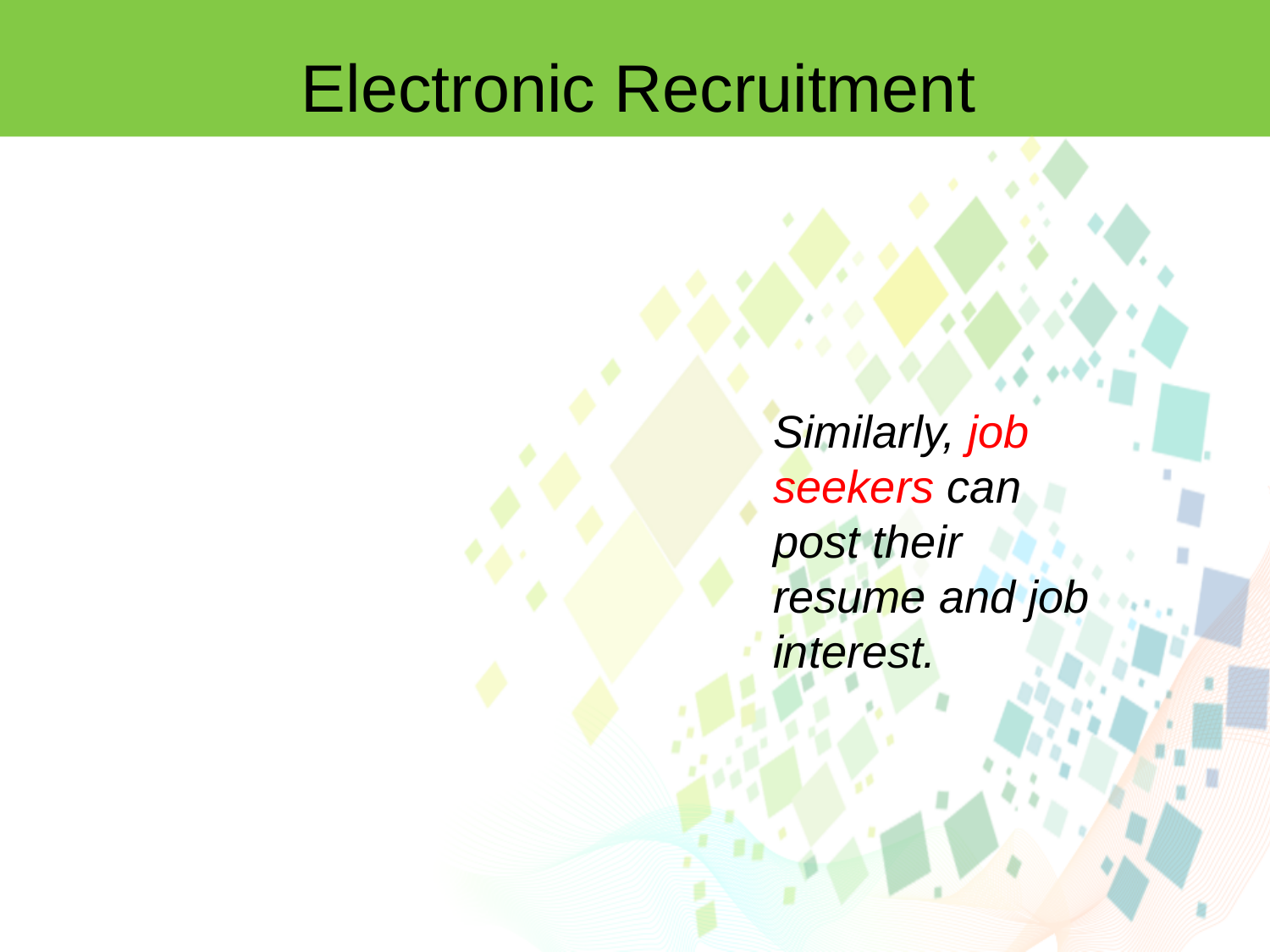

Electronic Recruitment
Similarly, job seekers can post their resume and job interest.